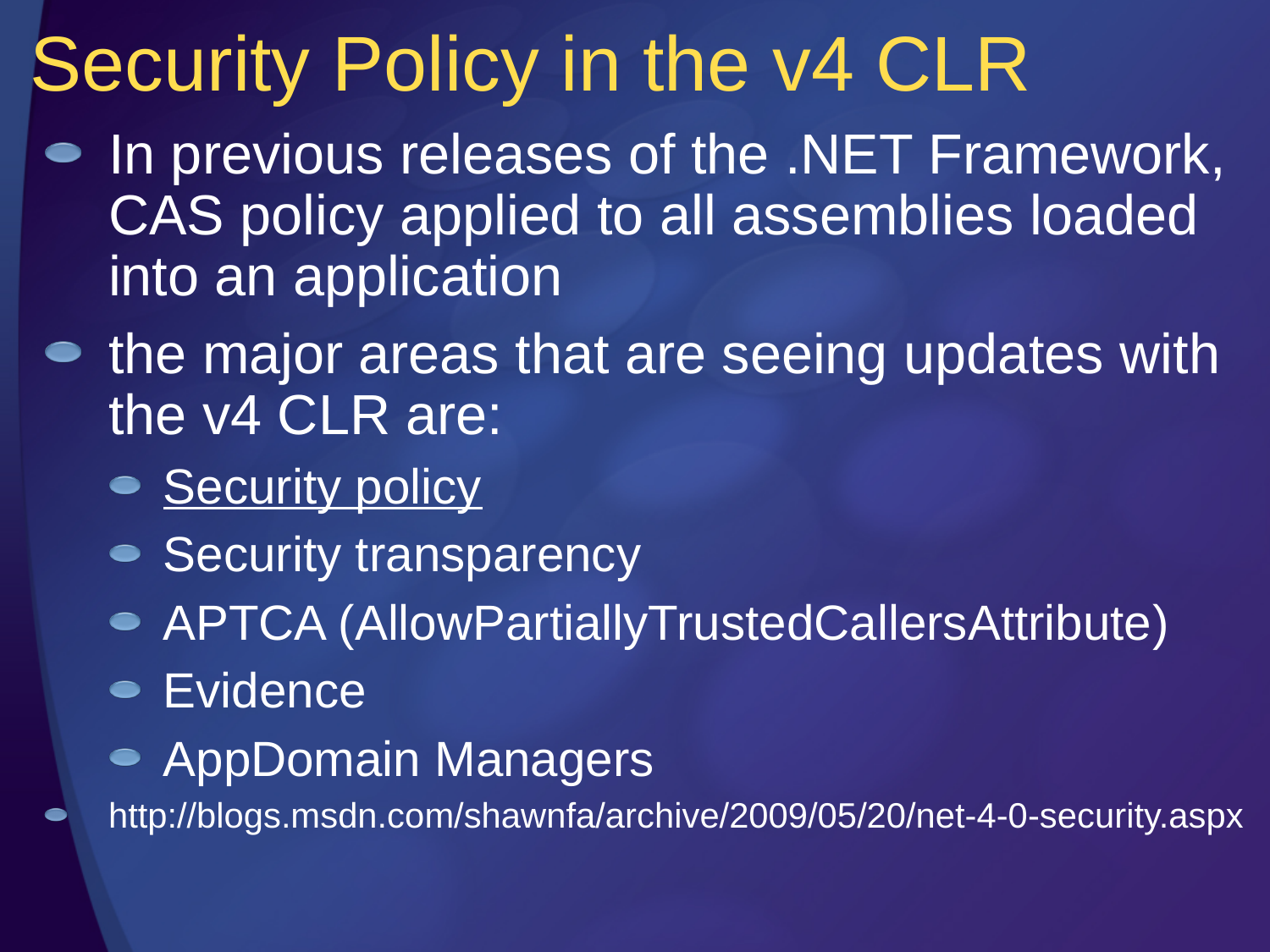

# Security Policy in the v4 CLR
In previous releases of the .NET Framework, CAS policy applied to all assemblies loaded into an application
the major areas that are seeing updates with the v4 CLR are:
Security policy
Security transparency
APTCA (AllowPartiallyTrustedCallersAttribute)
Evidence
AppDomain Managers
http://blogs.msdn.com/shawnfa/archive/2009/05/20/net-4-0-security.aspx